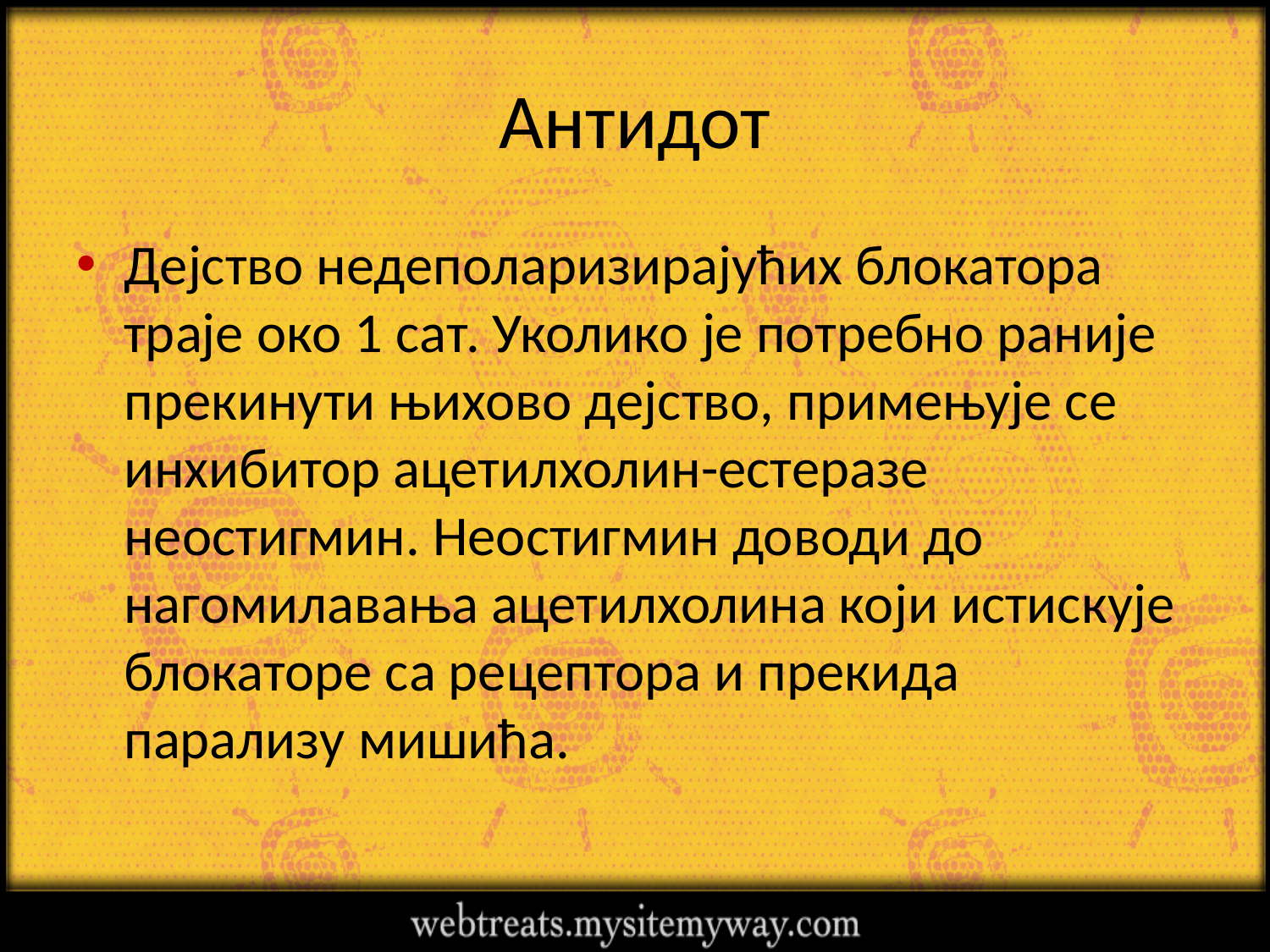

# Антидот
Дејство недеполаризирајућих блокатора траје око 1 сат. Уколико је потребно раније прекинути њихово дејство, примењује се инхибитор ацетилхолин-естеразе неостигмин. Неостигмин доводи до нагомилавања ацетилхолина који истискује блокаторе са рецептора и прекида парализу мишића.